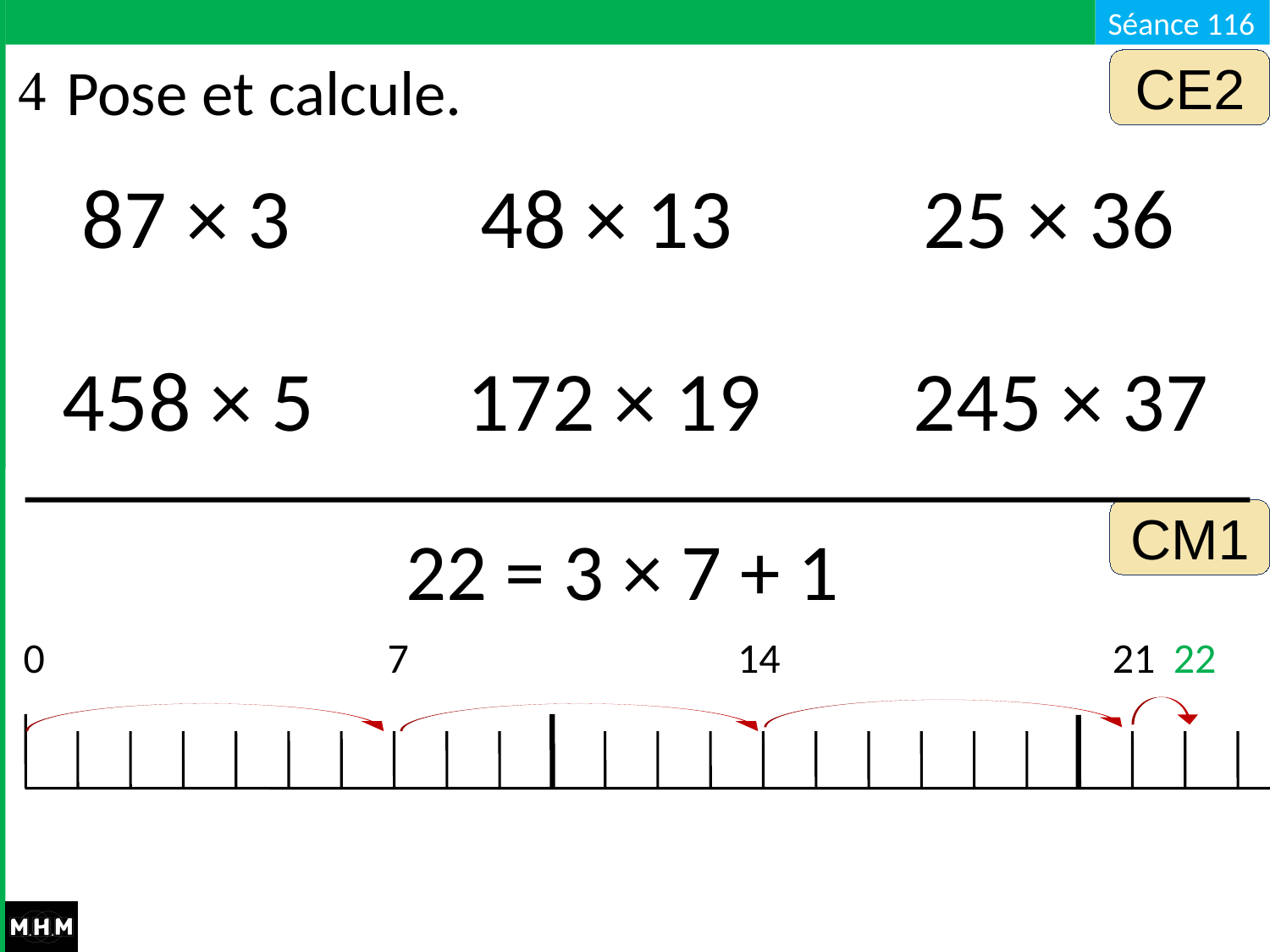

Pose et calcule.
CE2
 87 × 3          48 × 13          25 × 36

458 × 5        172 × 19        245 × 37

CM1
 22 = 3 × 7 + 1
0
7
14
21
22